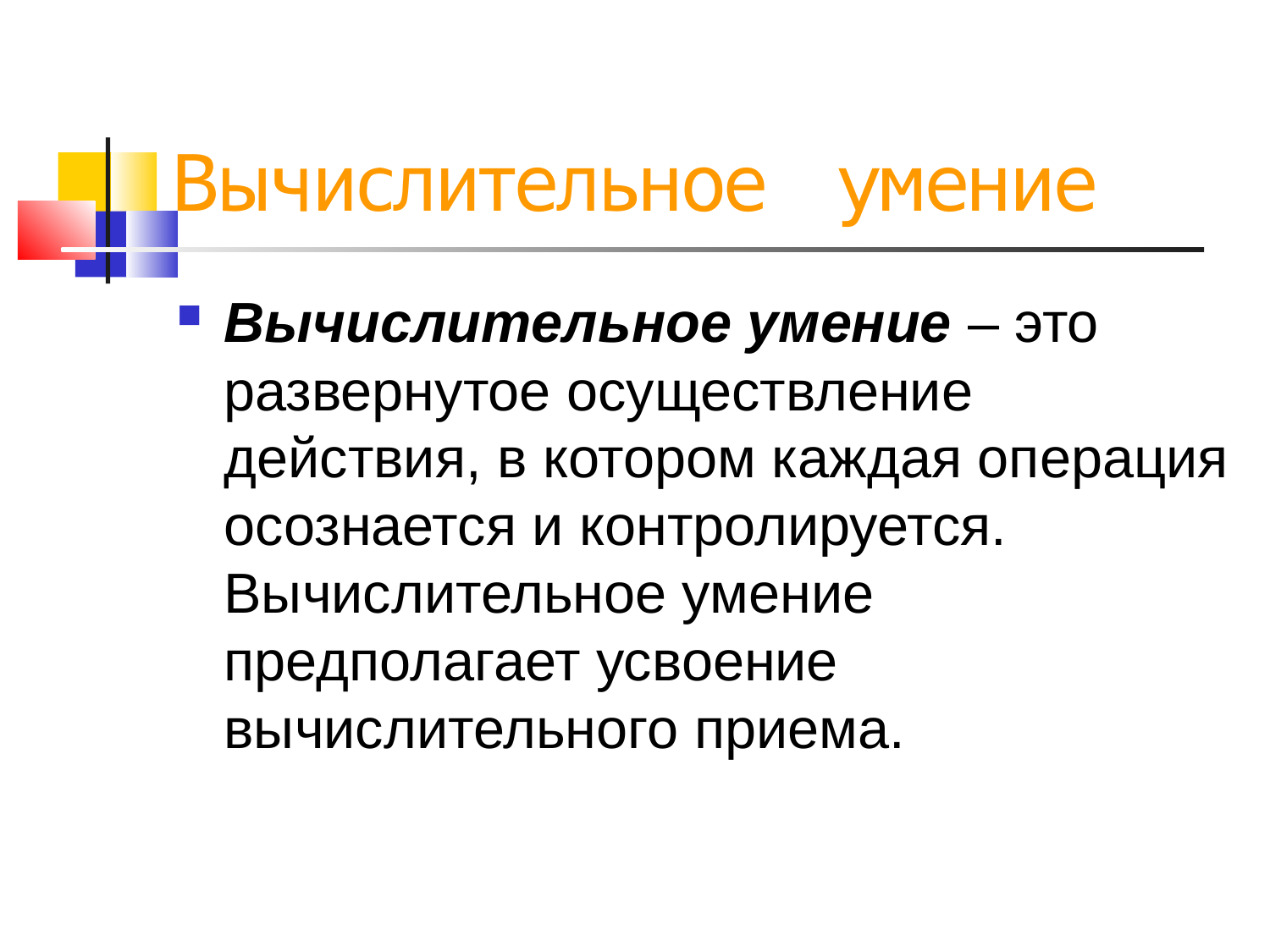

Вычислительное   умение
Вычислительное умение – это развернутое осуществление действия, в котором каждая операция осознается и контролируется. Вычислительное умение предполагает усвоение вычислительного приема.